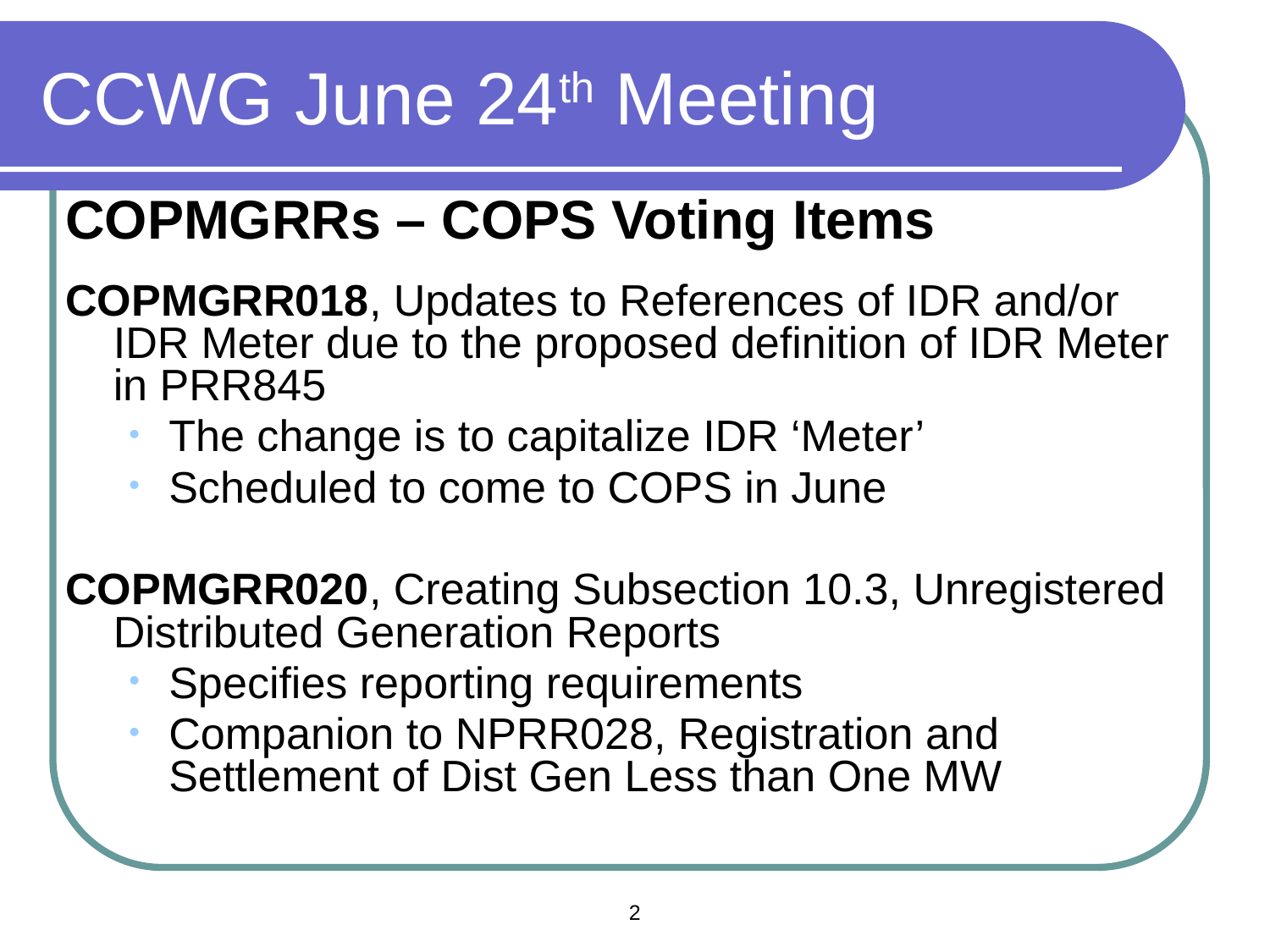

# CCWG June 24th Meeting
COPMGRRs – COPS Voting Items

COPMGRR018, Updates to References of IDR and/or IDR Meter due to the proposed definition of IDR Meter in PRR845
The change is to capitalize IDR ‘Meter’
Scheduled to come to COPS in June

COPMGRR020, Creating Subsection 10.3, Unregistered Distributed Generation Reports
Specifies reporting requirements
Companion to NPRR028, Registration and Settlement of Dist Gen Less than One MW
2